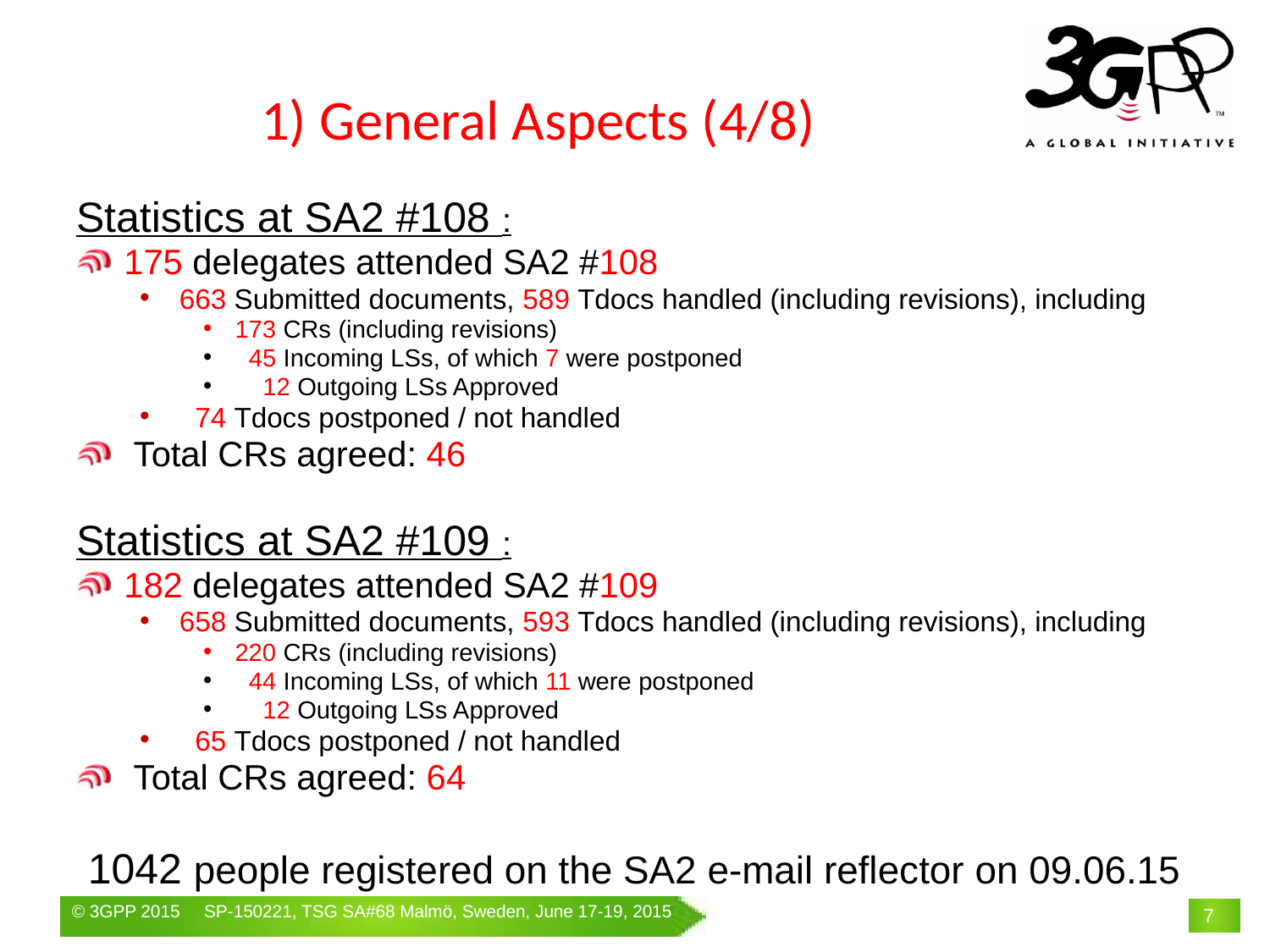

# 1) General Aspects (4/8)
Statistics at SA2 #108 :
175 delegates attended SA2 #108
663 Submitted documents, 589 Tdocs handled (including revisions), including
173 CRs (including revisions)
  45 Incoming LSs, of which 7 were postponed
    12 Outgoing LSs Approved
  74 Tdocs postponed / not handled
 Total CRs agreed: 46

Statistics at SA2 #109 :
182 delegates attended SA2 #109
658 Submitted documents, 593 Tdocs handled (including revisions), including
220 CRs (including revisions)
  44 Incoming LSs, of which 11 were postponed
    12 Outgoing LSs Approved
  65 Tdocs postponed / not handled
 Total CRs agreed: 64

1042 people registered on the SA2 e-mail reflector on 09.06.15